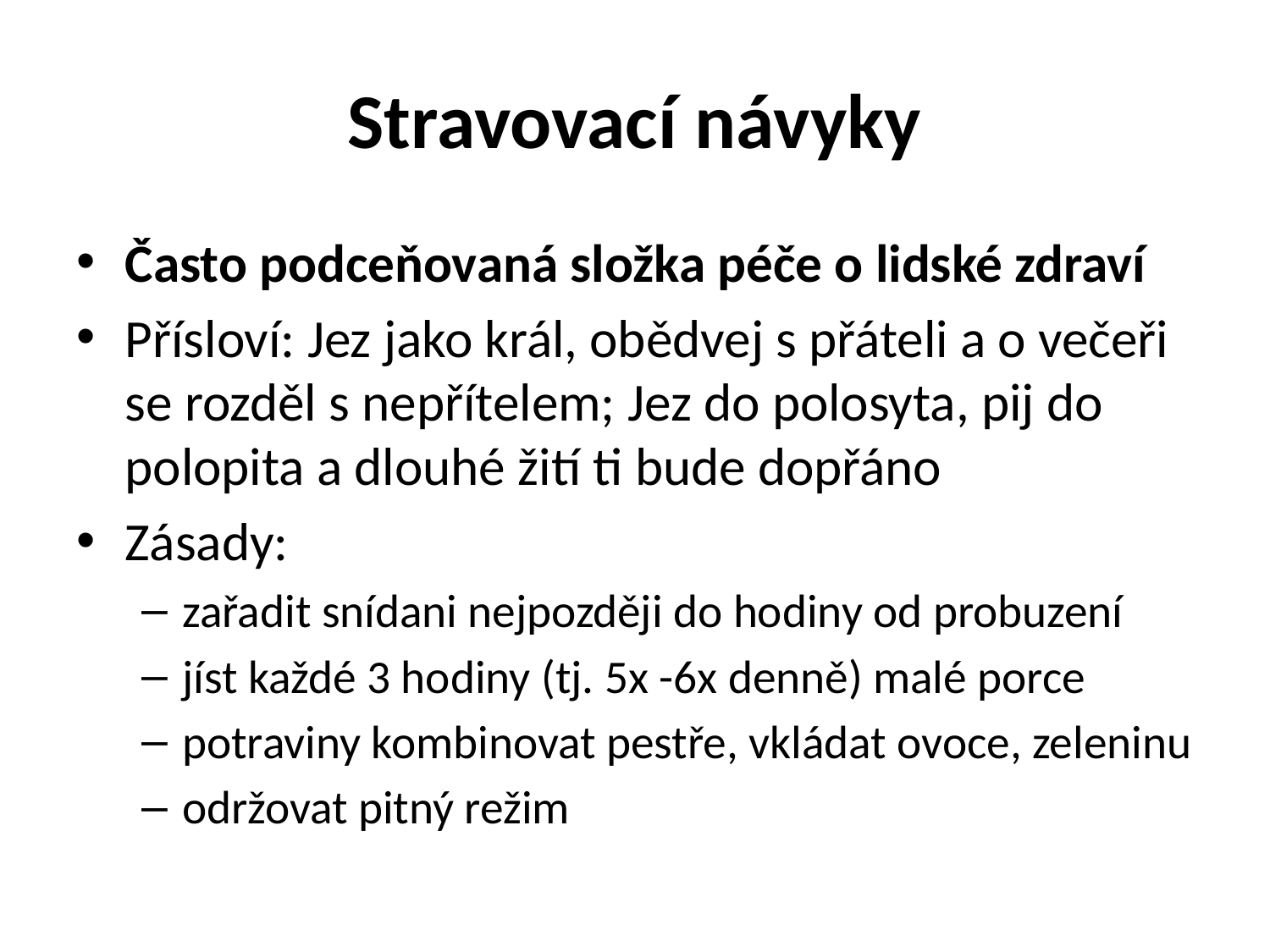

# Stravovací návyky
Často podceňovaná složka péče o lidské zdraví
Přísloví: Jez jako král, obědvej s přáteli a o večeři se rozděl s nepřítelem; Jez do polosyta, pij do polopita a dlouhé žití ti bude dopřáno
Zásady:
zařadit snídani nejpozději do hodiny od probuzení
jíst každé 3 hodiny (tj. 5x -6x denně) malé porce
potraviny kombinovat pestře, vkládat ovoce, zeleninu
održovat pitný režim